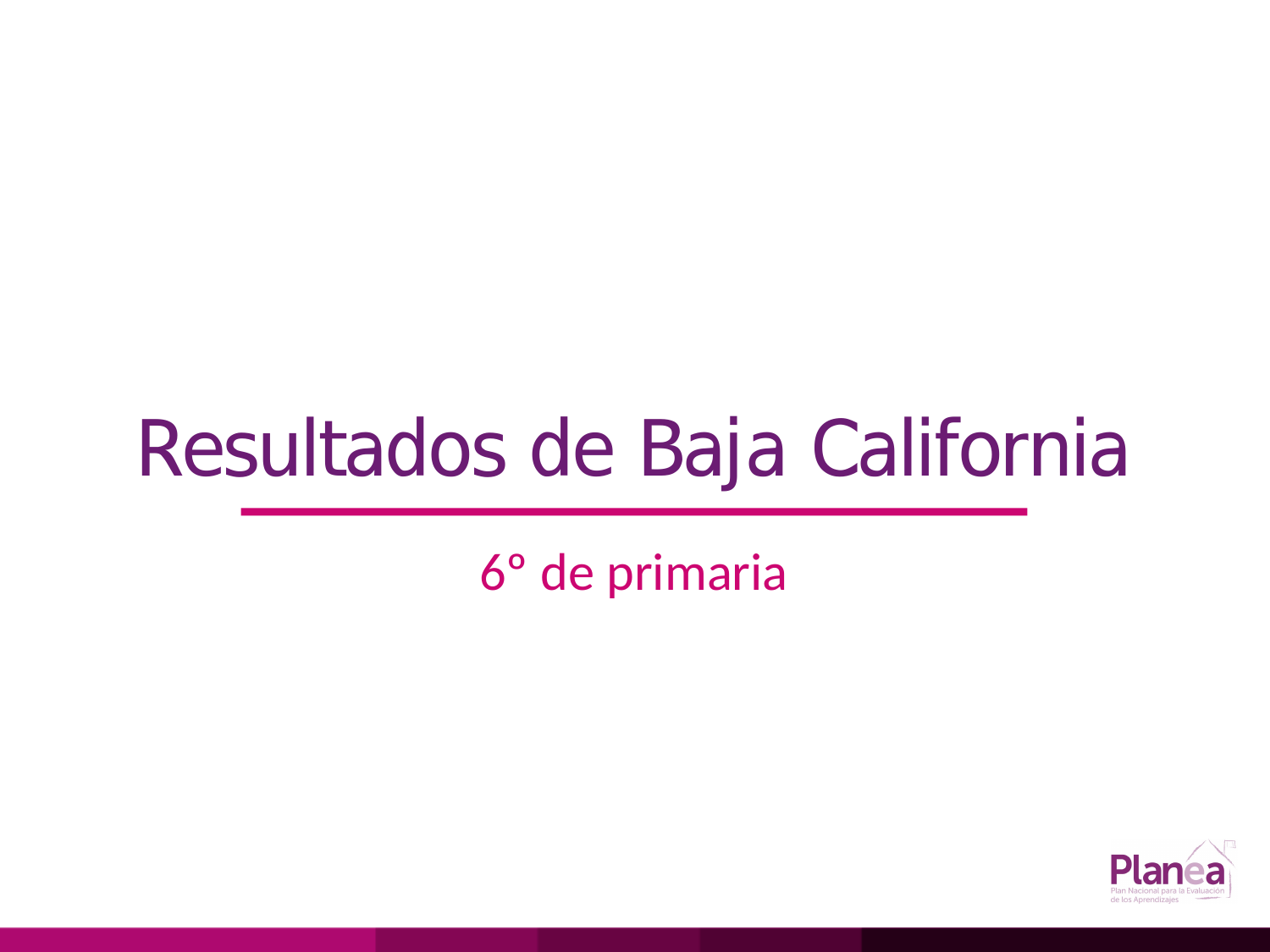

# Resultados de Baja California

6º de primaria